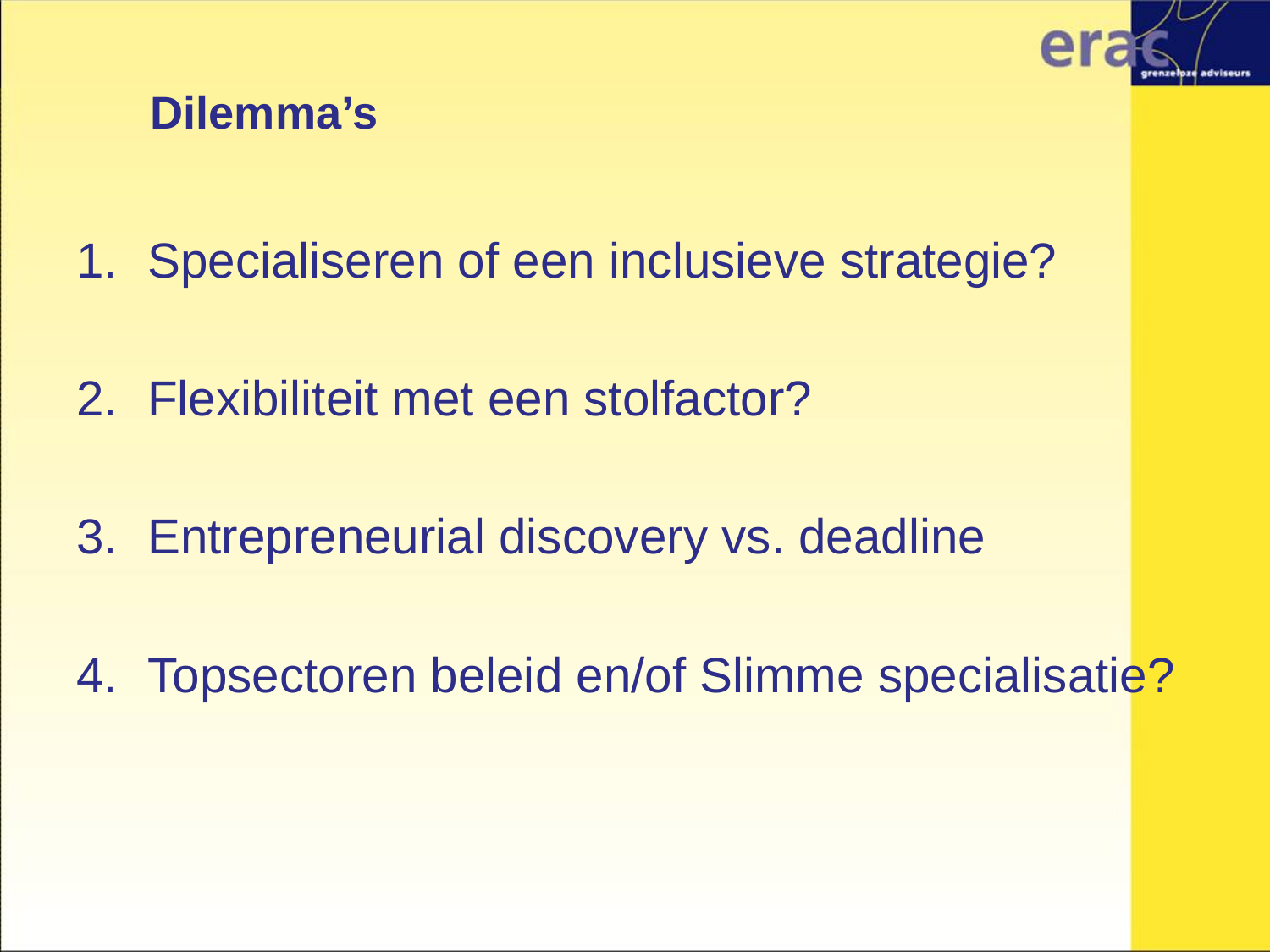

# Dilemma’s
Specialiseren of een inclusieve strategie?

Flexibiliteit met een stolfactor?

Entrepreneurial discovery vs. deadline

Topsectoren beleid en/of Slimme specialisatie?